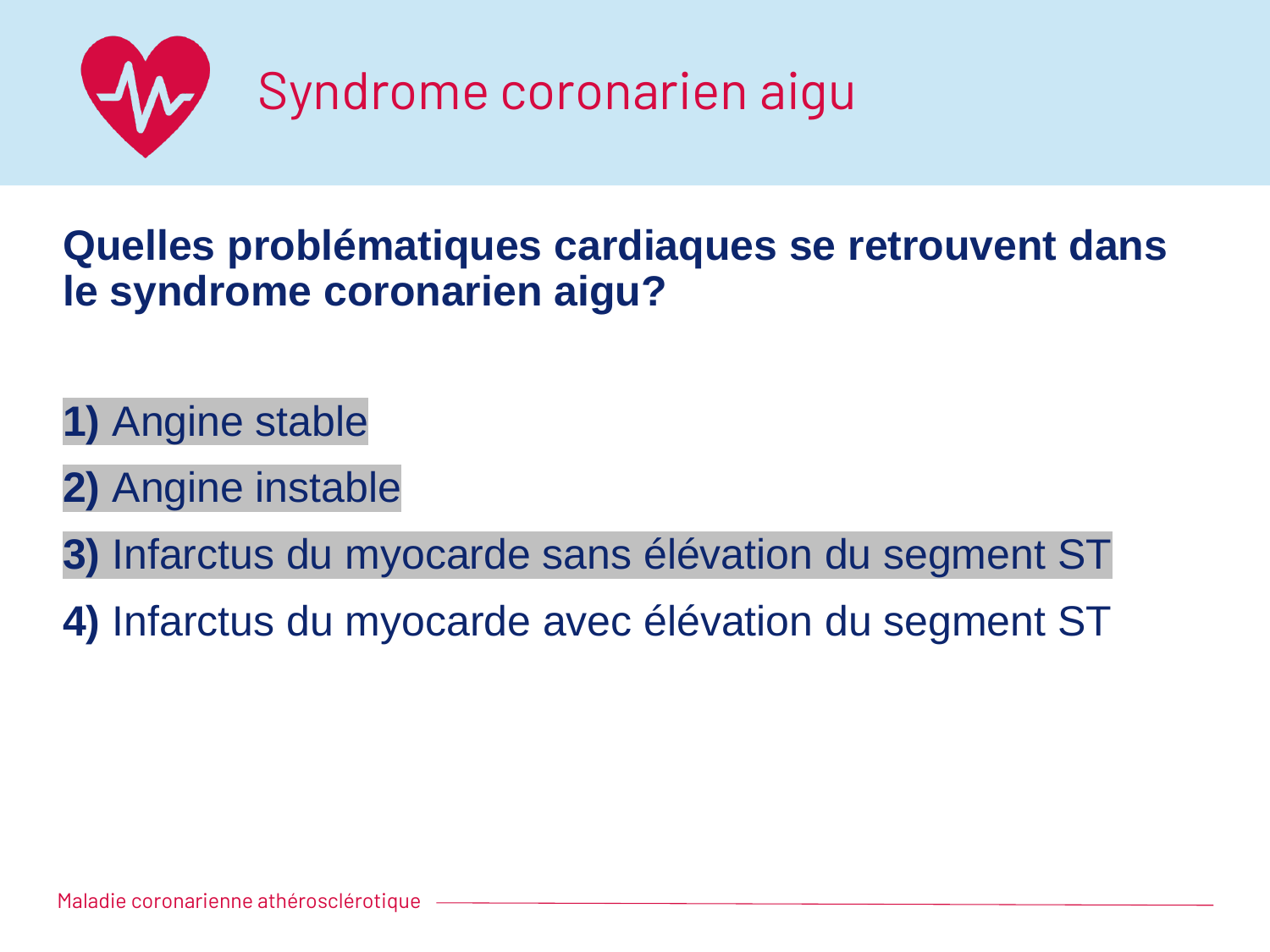

# Syndrome coronarien aigu
Quelles problématiques cardiaques se retrouvent dans le syndrome coronarien aigu?

1) Angine stable
2) Angine instable
3) Infarctus du myocarde sans élévation du segment ST
4) Infarctus du myocarde avec élévation du segment ST